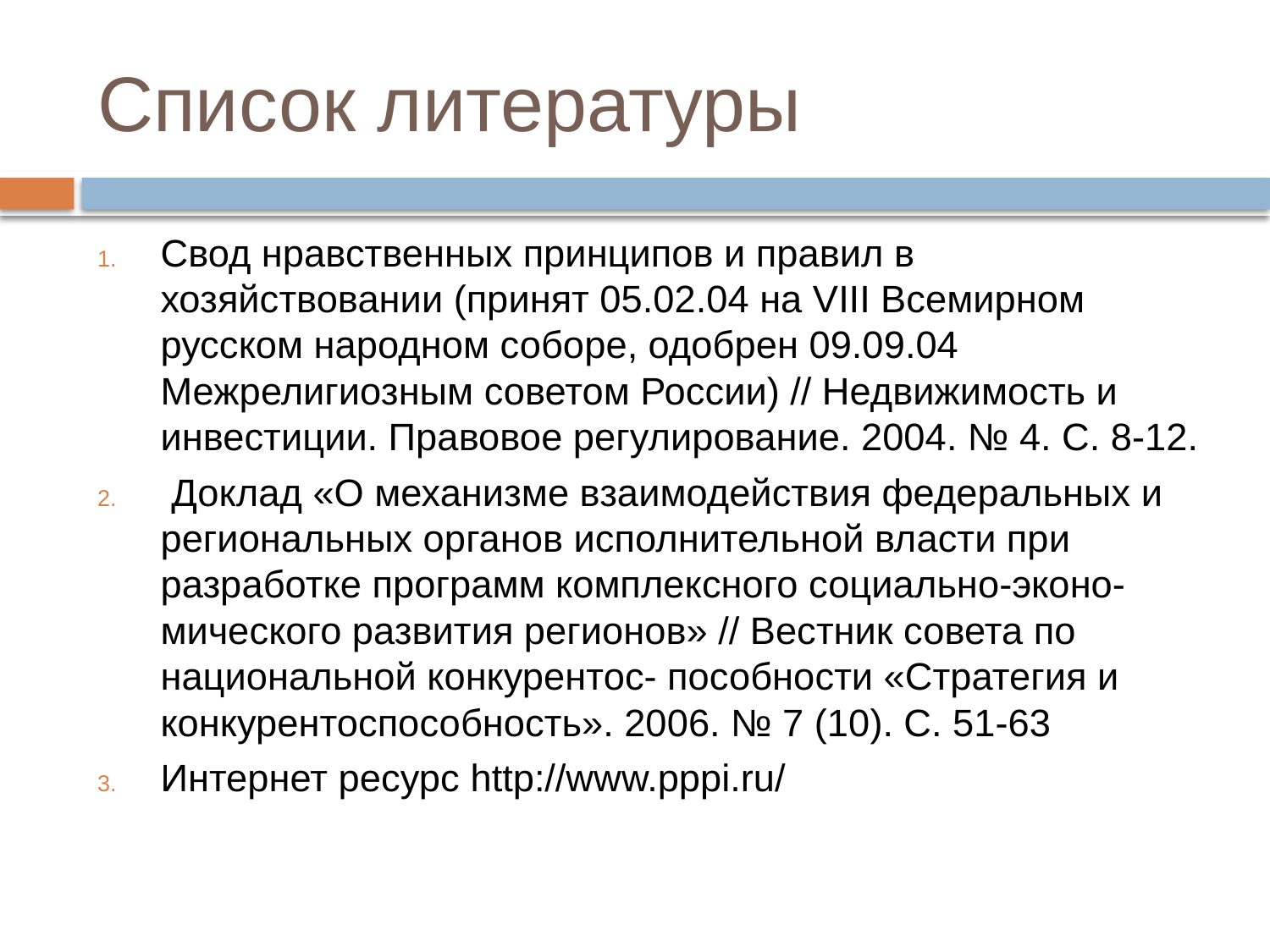

# Список литературы
Свод нравственных принципов и правил в хозяйствовании (принят 05.02.04 на VIII Всемирном русском народном соборе, одобрен 09.09.04 Межрелигиозным советом России) // Недвижимость и инвестиции. Правовое регулирование. 2004. № 4. С. 8-12.
 Доклад «О механизме взаимодействия федеральных и региональных органов исполнительной власти при разработке программ комплексного социально-эконо- мического развития регионов» // Вестник совета по национальной конкурентос- пособности «Стратегия и конкурентоспособность». 2006. № 7 (10). С. 51-63
Интернет ресурс http://www.pppi.ru/